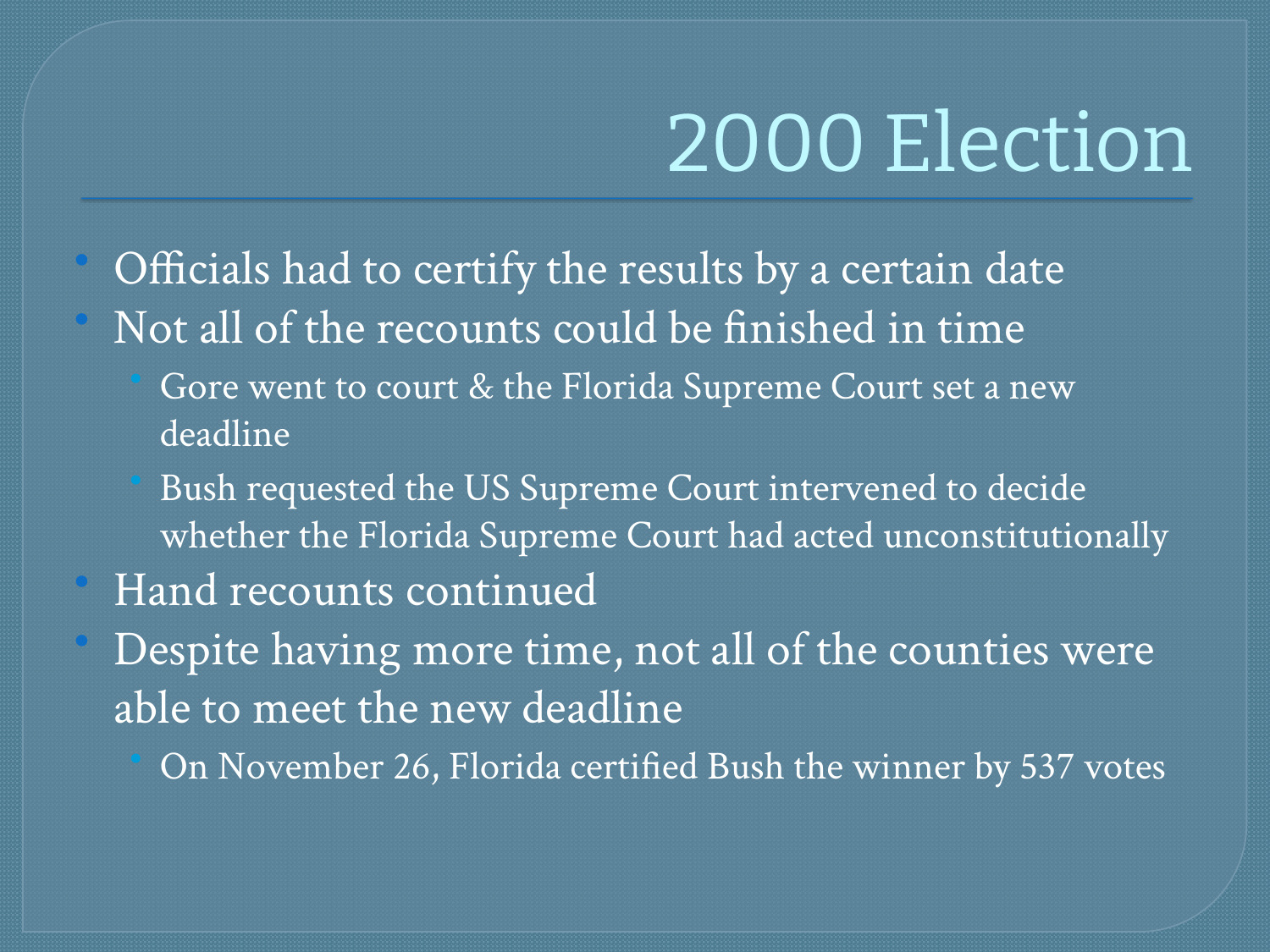

# 2000 Election
Officials had to certify the results by a certain date
Not all of the recounts could be finished in time
Gore went to court & the Florida Supreme Court set a new deadline
Bush requested the US Supreme Court intervened to decide whether the Florida Supreme Court had acted unconstitutionally
Hand recounts continued
Despite having more time, not all of the counties were able to meet the new deadline
On November 26, Florida certified Bush the winner by 537 votes